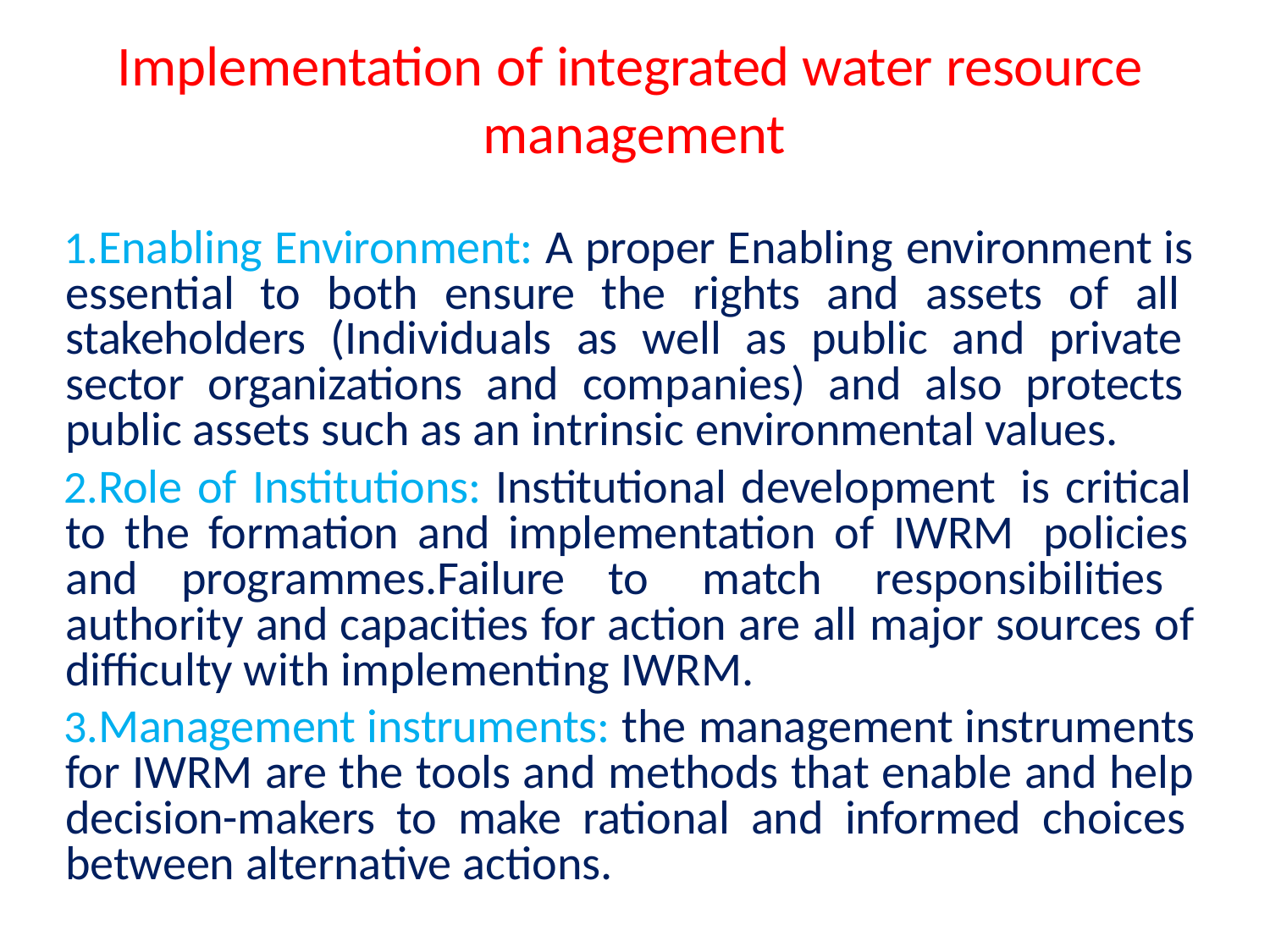

# Implementation of integrated water resource  management
Enabling Environment: A proper Enabling environment is  essential to both ensure the rights and assets of all  stakeholders (Individuals as well as public and private  sector organizations and companies) and also protects  public assets such as an intrinsic environmental values.
Role of Institutions: Institutional development is critical  to the formation and implementation of IWRM policies  and programmes.Failure to match responsibilities  authority and capacities for action are all major sources of  difficulty with implementing IWRM.
Management instruments: the management instruments  for IWRM are the tools and methods that enable and help  decision-makers to make rational and informed choices  between alternative actions.